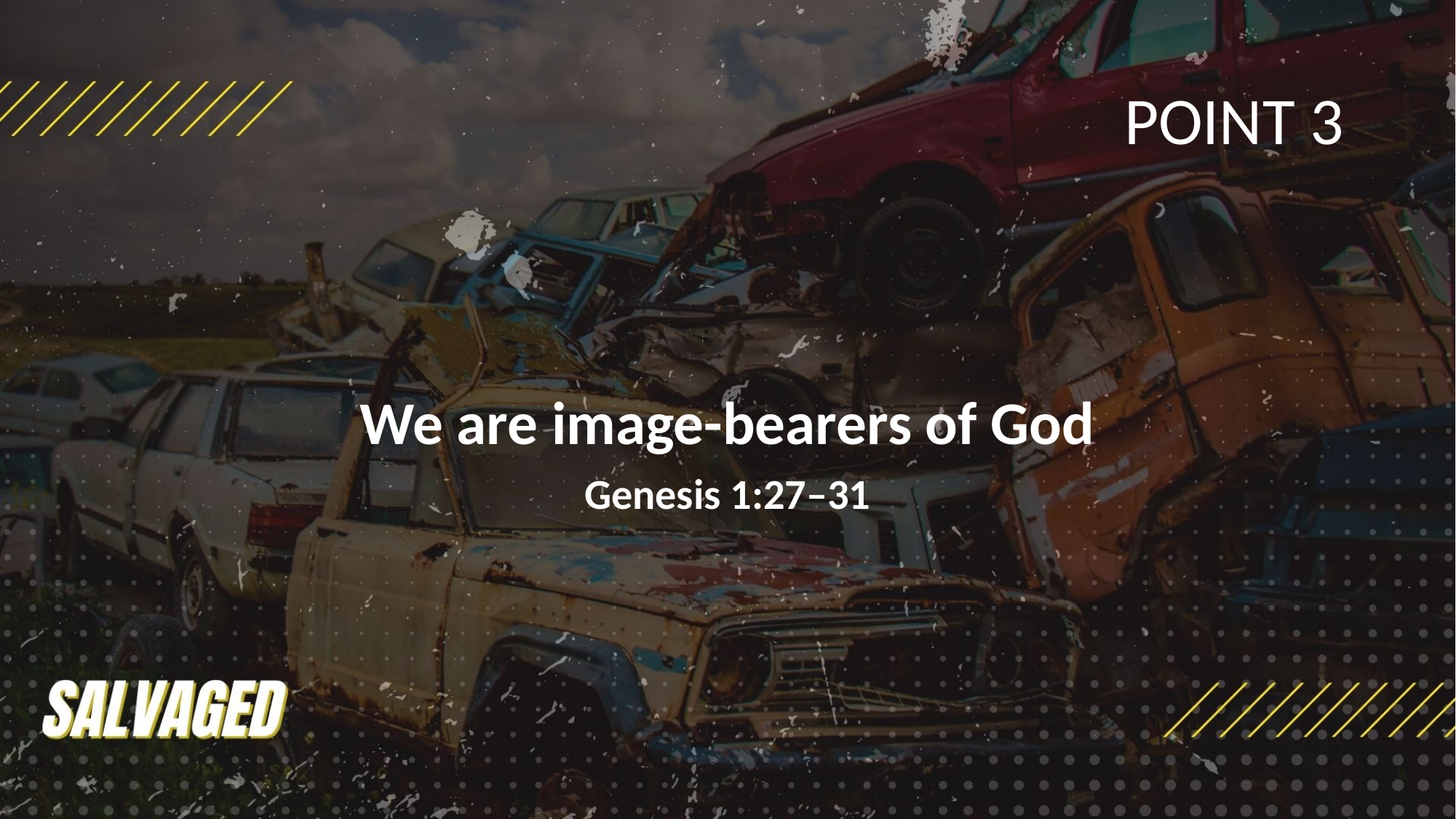

# POINT 3

We are image-bearers of God
Genesis 1:27–31